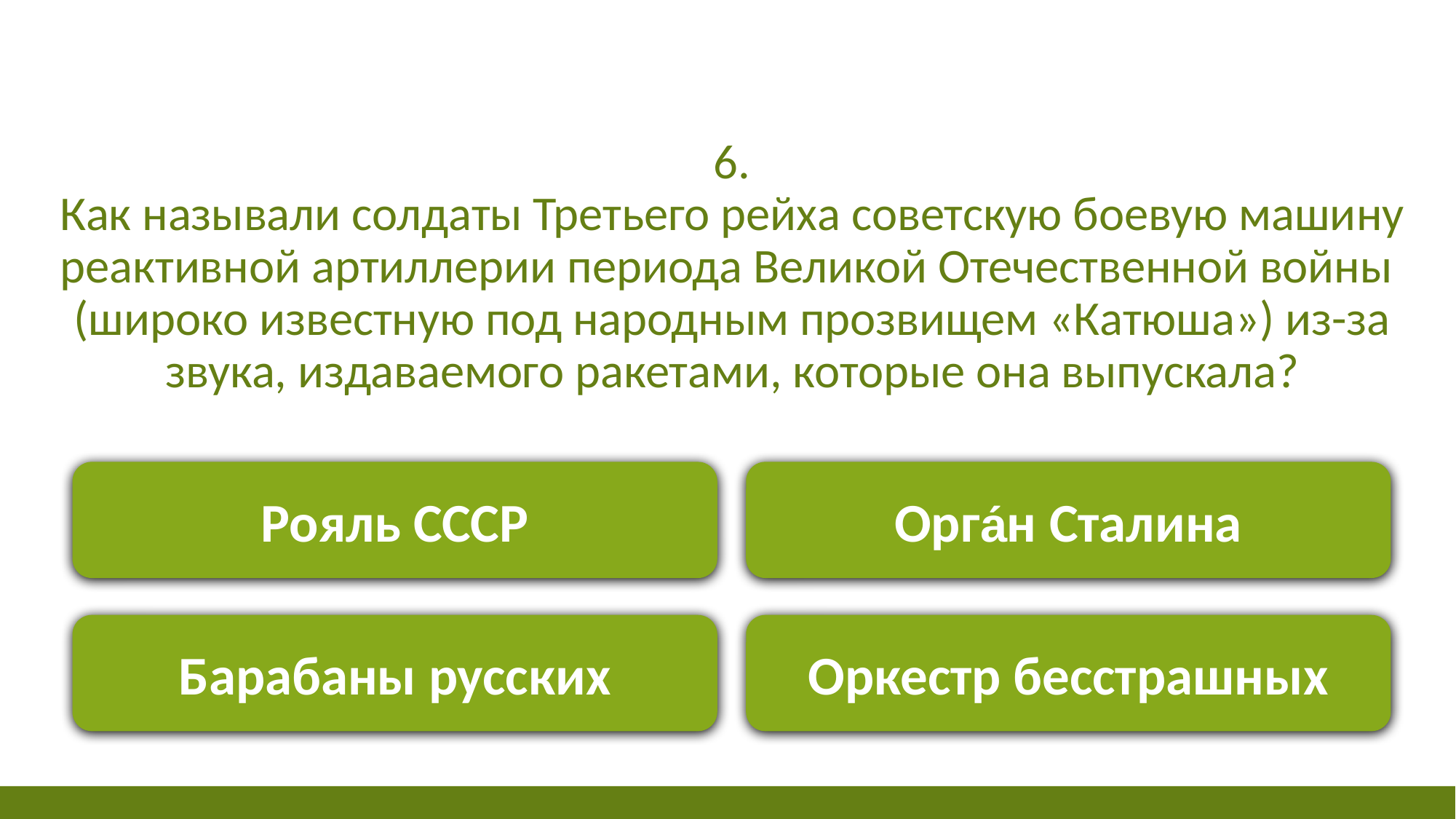

# 6. Как называли солдаты Третьего рейха советскую боевую машину реактивной артиллерии периода Великой Отечественной войны  (широко известную под народным прозвищем «Катюша») из-за звука, издаваемого ракетами, которые она выпускала?

Рояль СССР
Орга́н Сталина
Барабаны русских
Оркестр бесстрашных